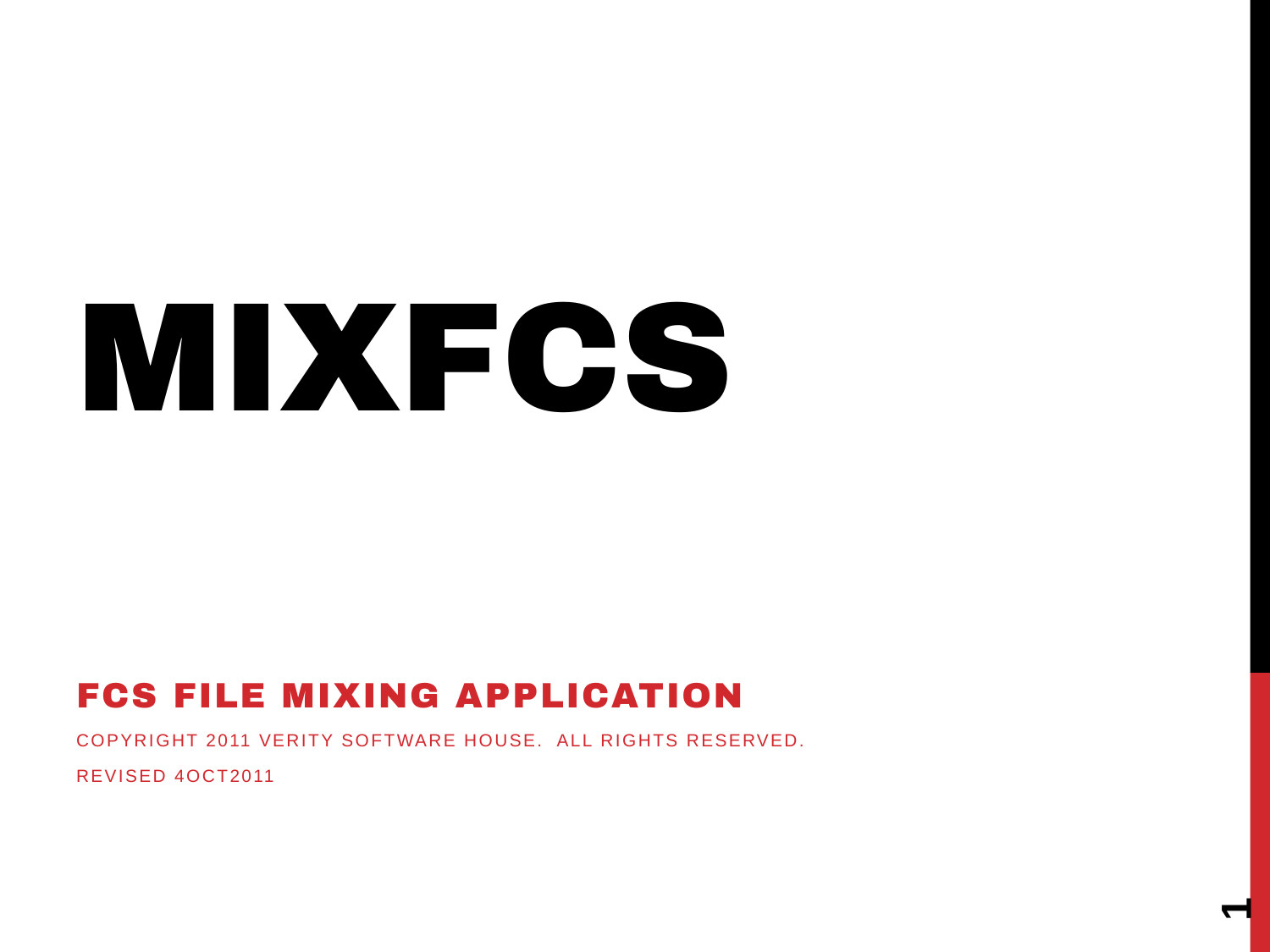

# MixFCS
FCS File mixing application
Copyright 2011 verity software house.  all rights reserved.
Revised 4Oct2011
1